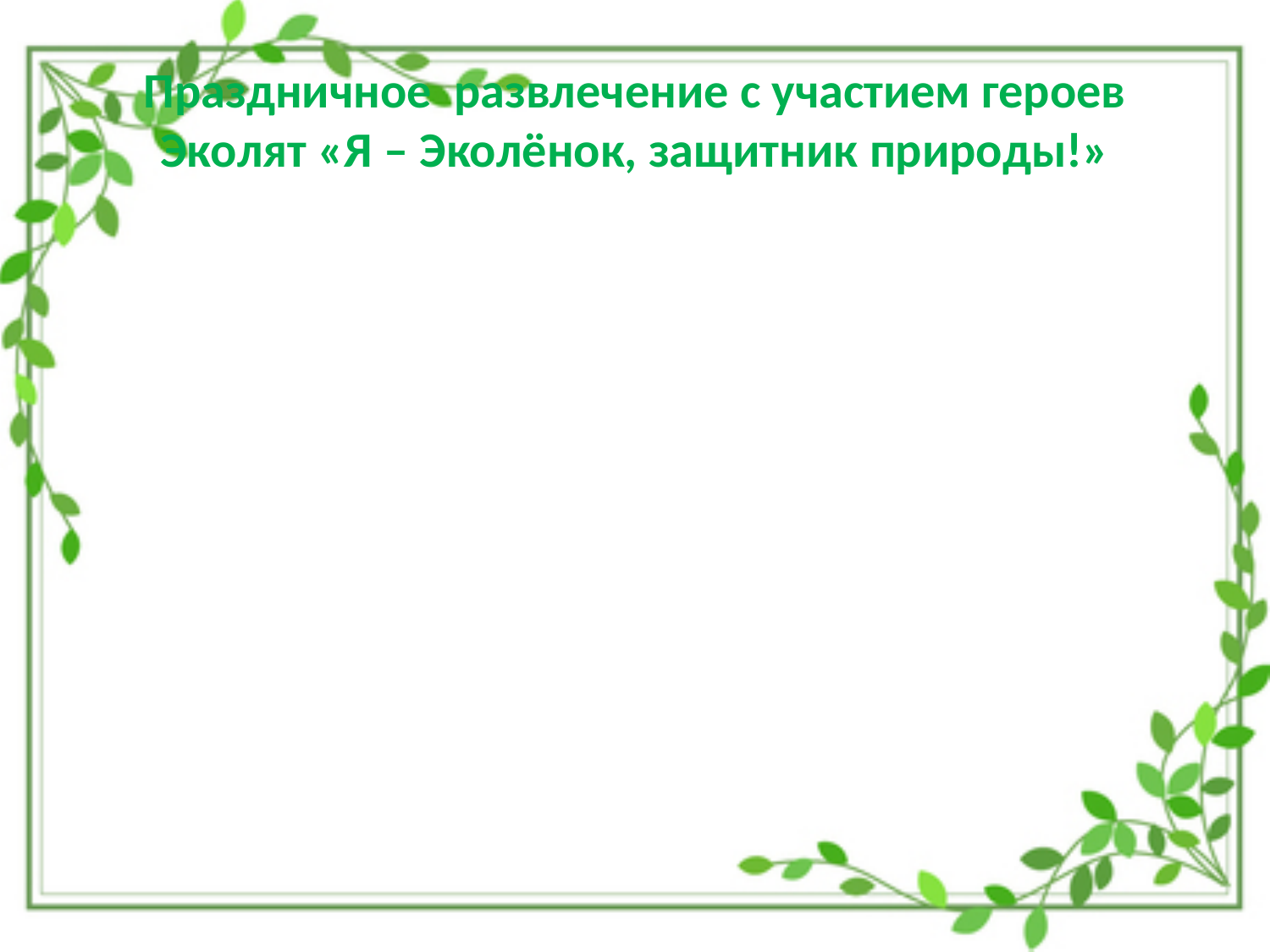

# Праздничное  развлечение с участием героев Эколят «Я – Эколёнок, защитник природы!»